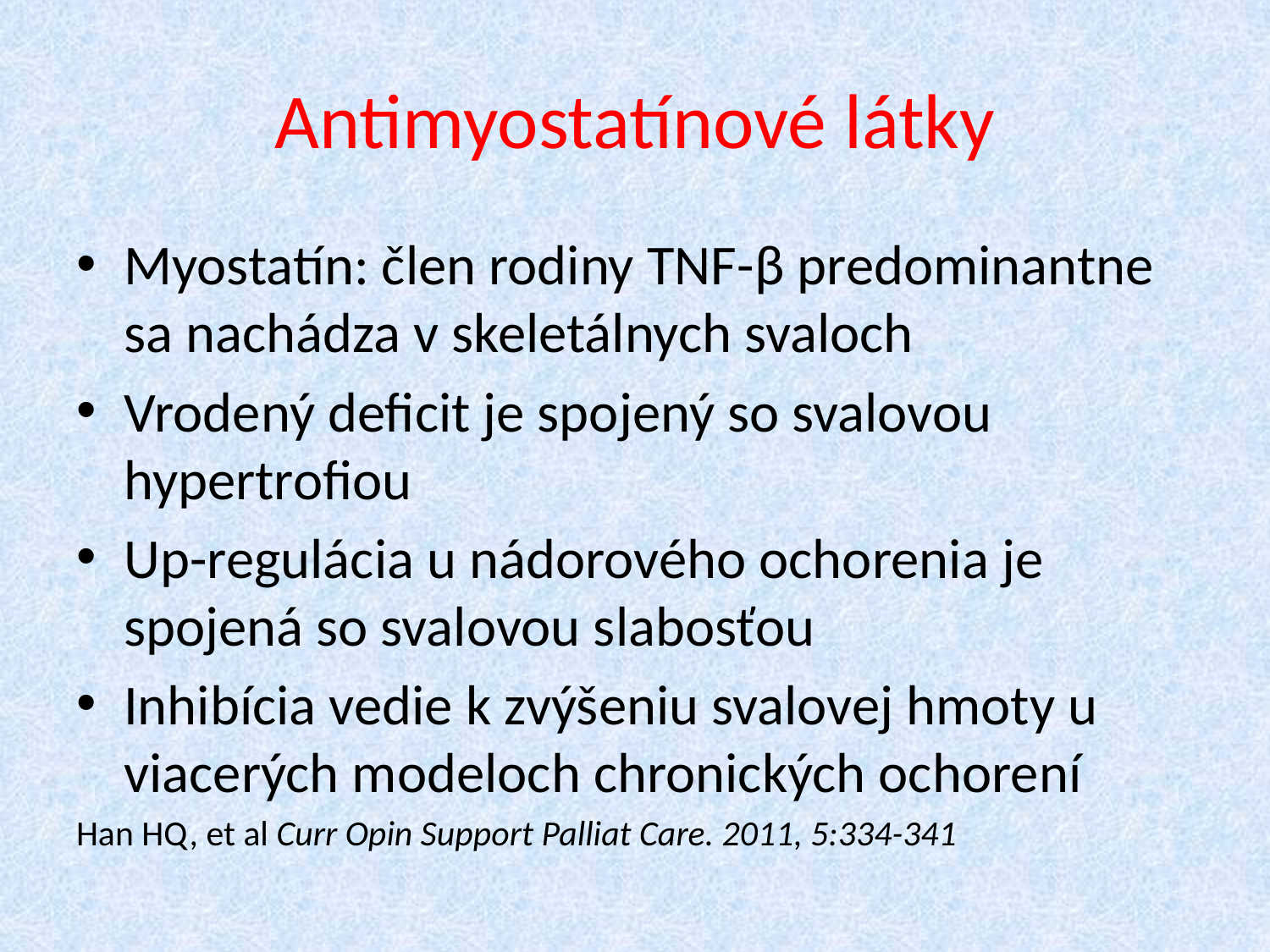

# Antimyostatínové látky
Myostatín: člen rodiny TNF-β predominantne sa nachádza v skeletálnych svaloch
Vrodený deficit je spojený so svalovou hypertrofiou
Up-regulácia u nádorového ochorenia je spojená so svalovou slabosťou
Inhibícia vedie k zvýšeniu svalovej hmoty u viacerých modeloch chronických ochorení
Han HQ, et al Curr Opin Support Palliat Care. 2011, 5:334-341